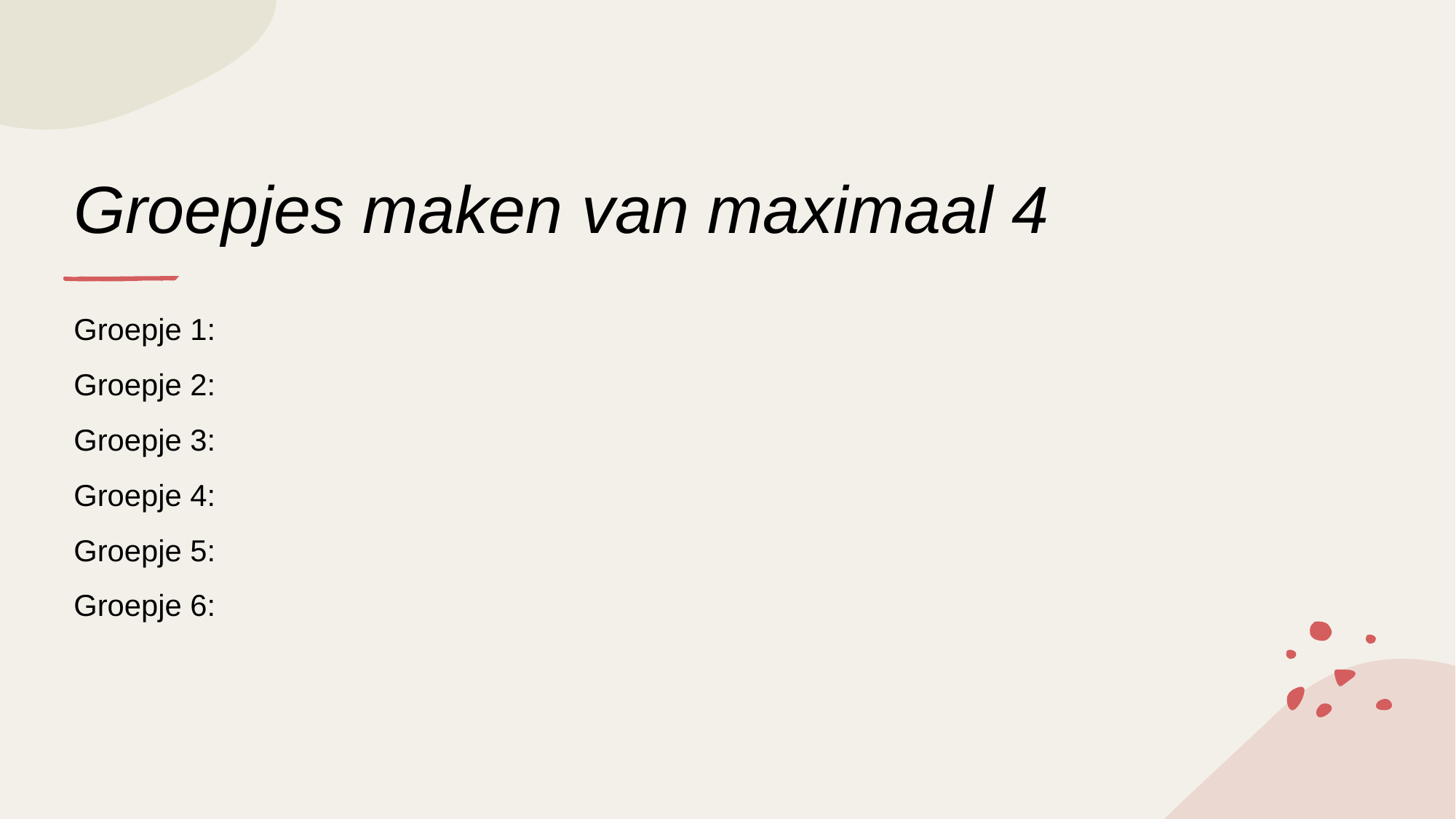

# Groepjes maken van maximaal 4
Groepje 1:
Groepje 2:
Groepje 3:
Groepje 4:
Groepje 5:
Groepje 6: